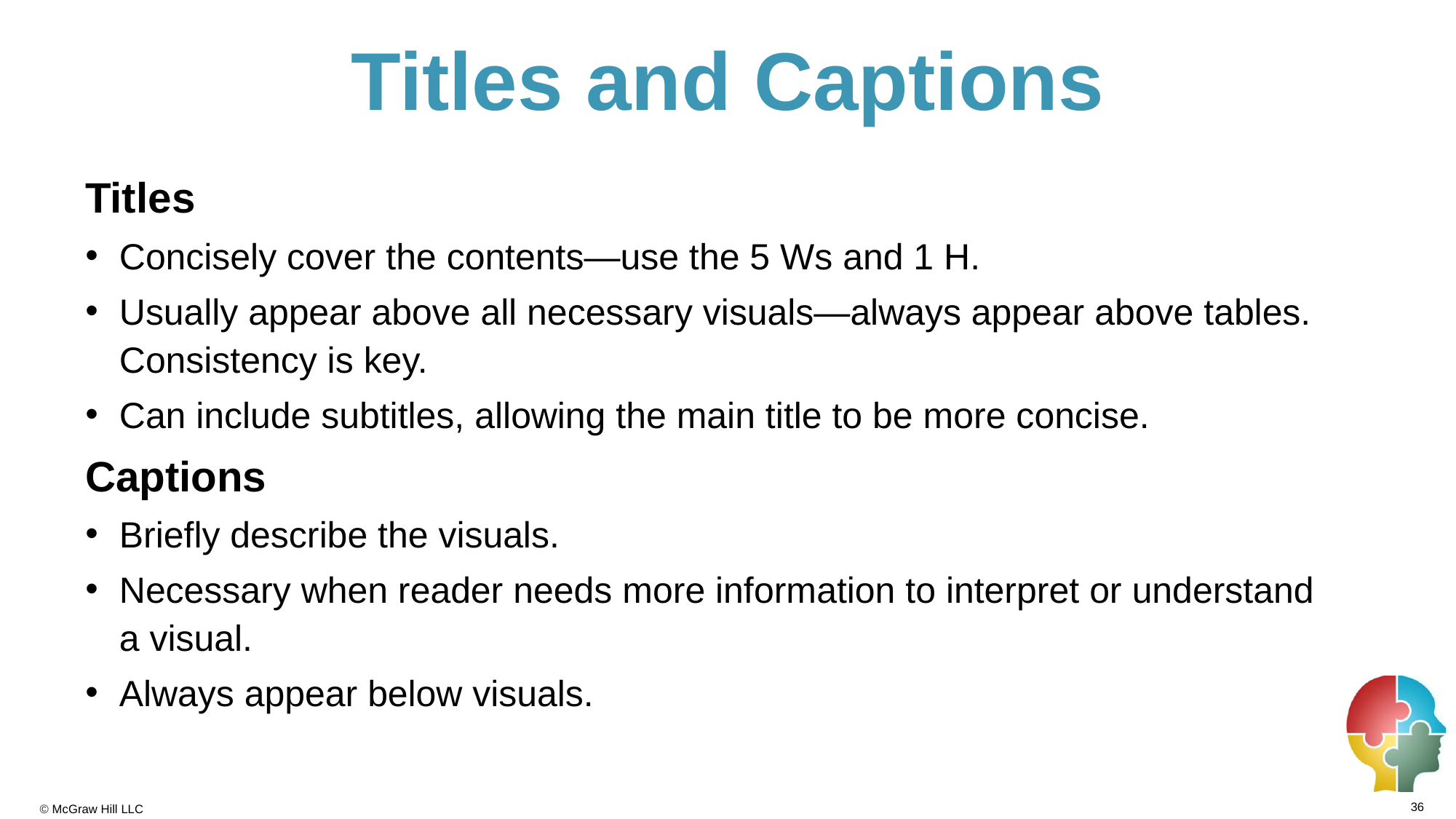

# Titles and Captions
Titles
Concisely cover the contents—use the 5 Ws and 1 H.
Usually appear above all necessary visuals—always appear above tables. Consistency is key.
Can include subtitles, allowing the main title to be more concise.
Captions
Briefly describe the visuals.
Necessary when reader needs more information to interpret or understand a visual.
Always appear below visuals.
36